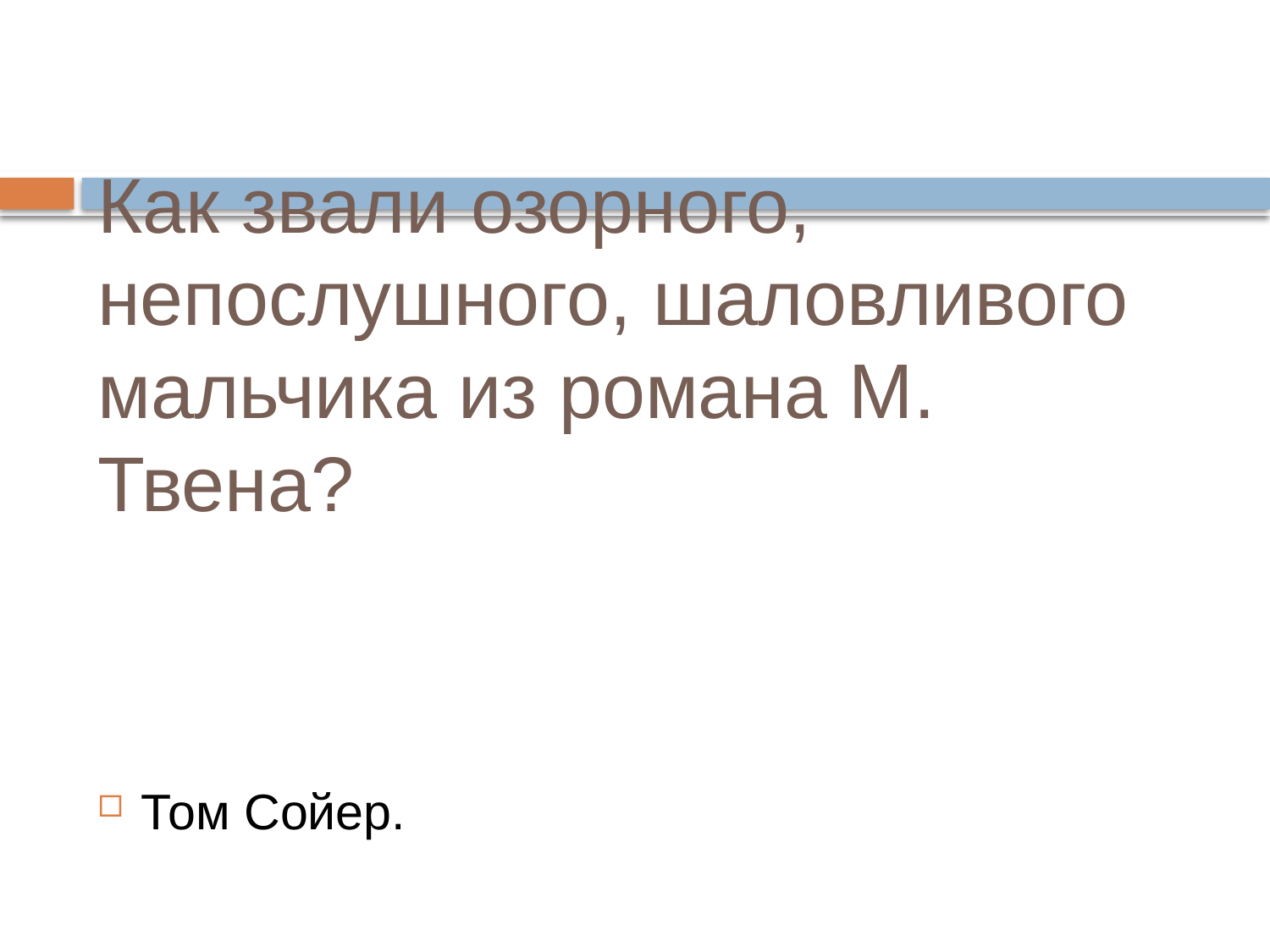

# Как звали озорного, непослушного, шаловливого мальчика из романа М. Твена?
Том Сойер.